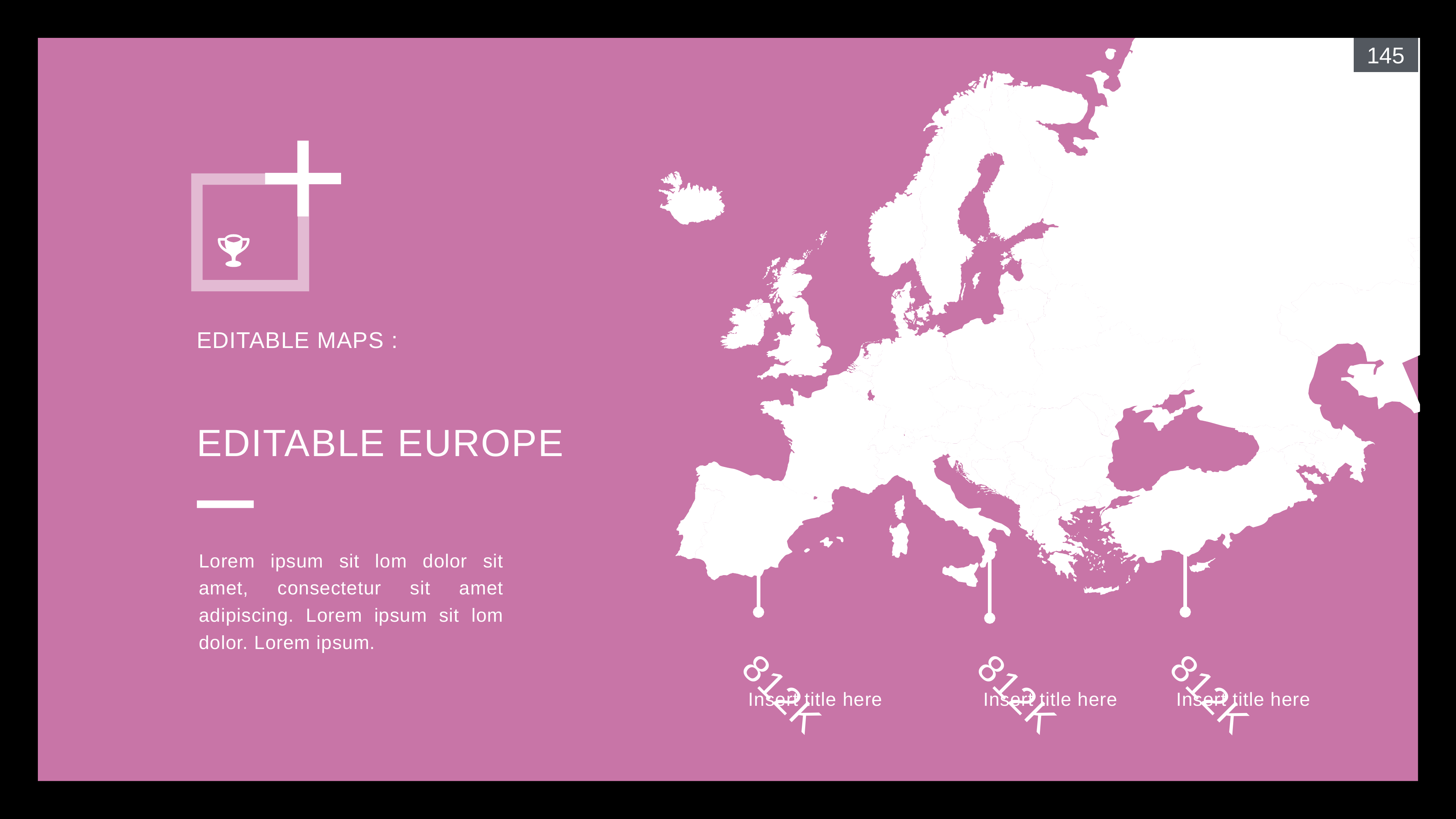

145

EDITABLE MAPS :
editable europe

Lorem ipsum sit lom dolor sit amet, consectetur sit amet adipiscing. Lorem ipsum sit lom dolor. Lorem ipsum.

812K
Insert title here
812K
Insert title here
812K
Insert title here